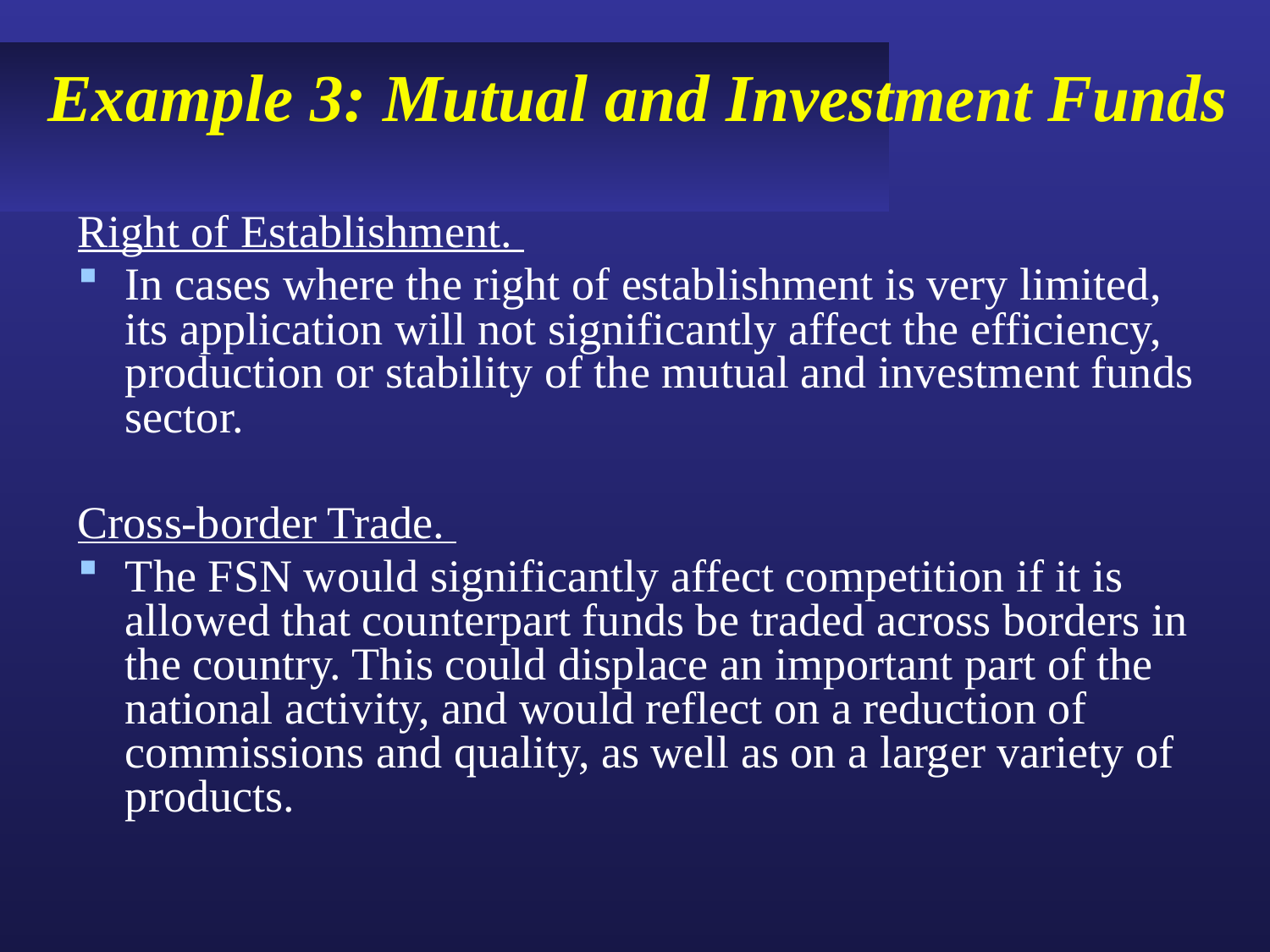

# Example 3: Mutual and Investment Funds

Right of Establishment.
In cases where the right of establishment is very limited, its application will not significantly affect the efficiency, production or stability of the mutual and investment funds sector.

Cross-border Trade.
The FSN would significantly affect competition if it is allowed that counterpart funds be traded across borders in the country. This could displace an important part of the national activity, and would reflect on a reduction of commissions and quality, as well as on a larger variety of products.